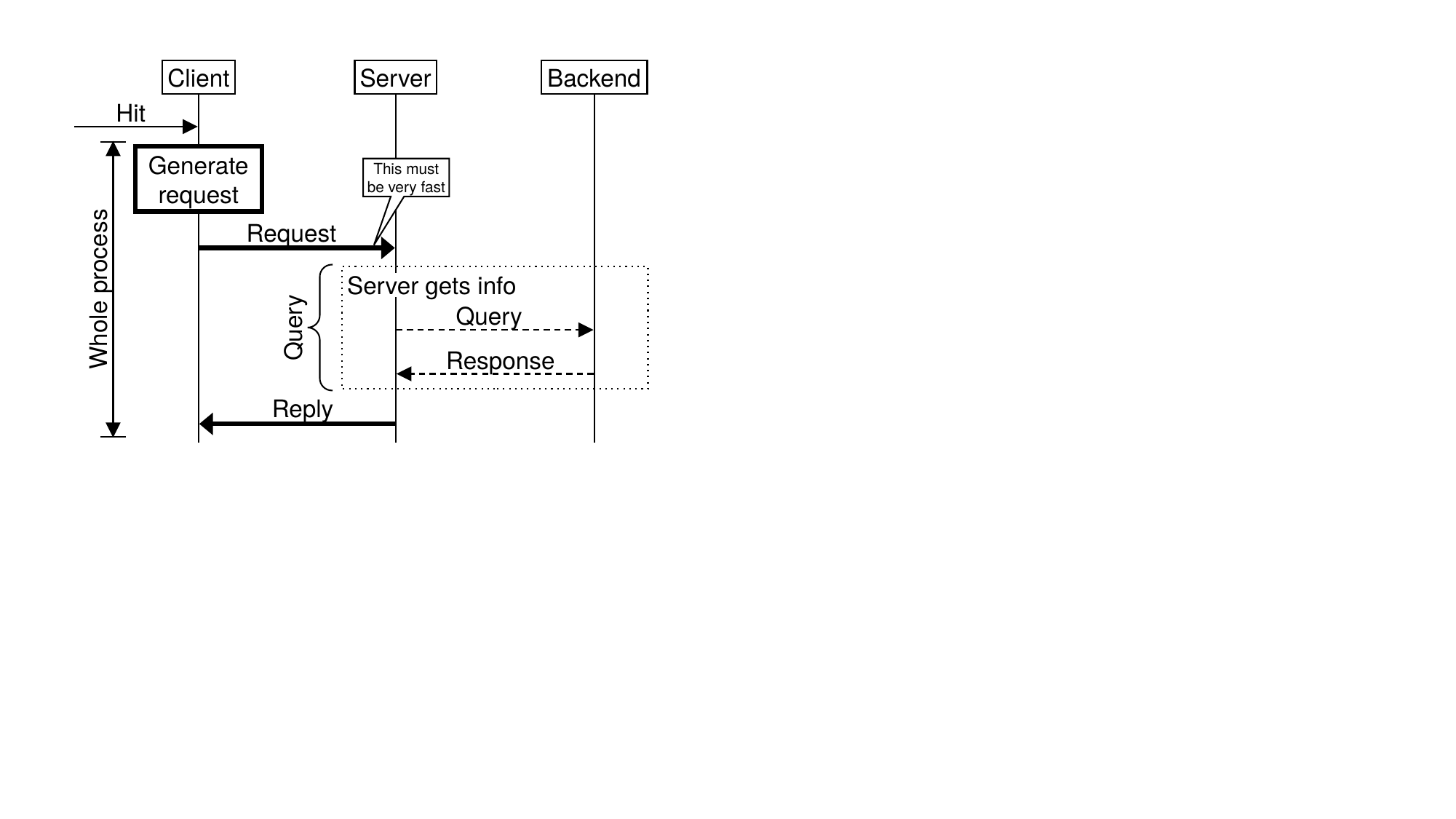

Client
Server
Backend
Hit
Generate
request

This must
be very fast
Request

Server gets info
Whole process
Query
Query
Response
Reply